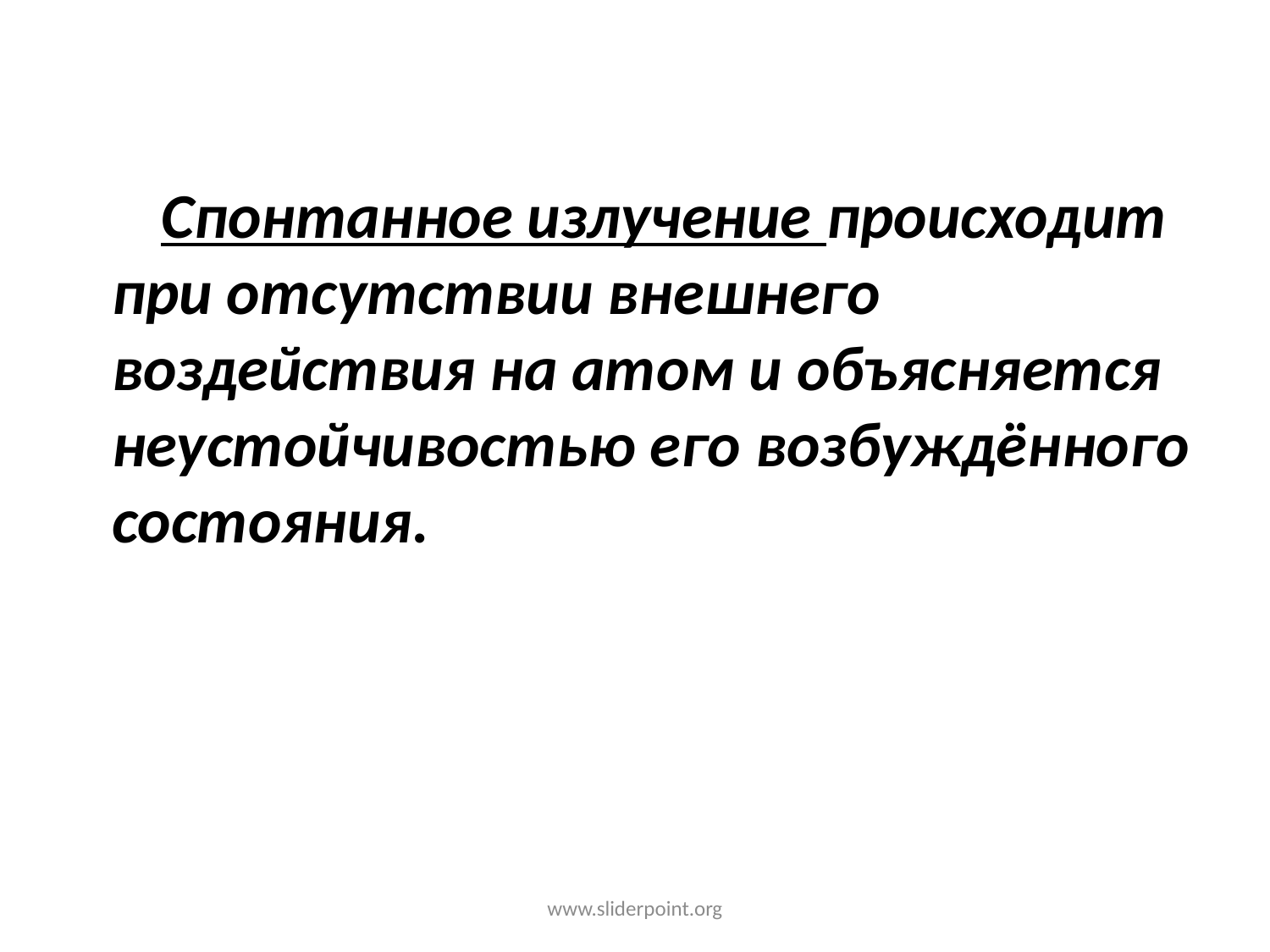

Спонтанное излучение происходит при отсутствии внешнего воздействия на атом и объясняется неустойчивостью его возбуждённого состояния.
www.sliderpoint.org